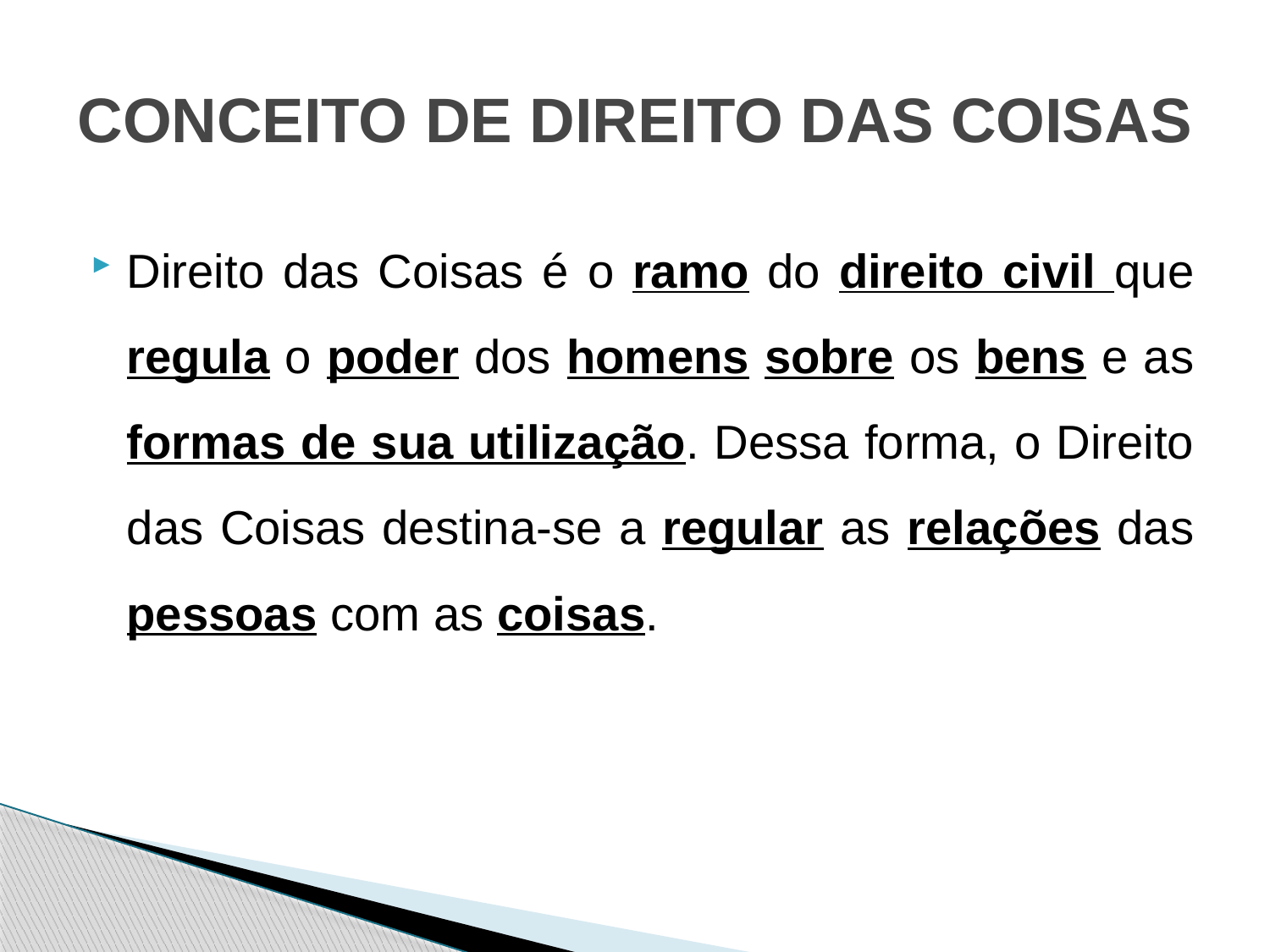

# CONCEITO DE DIREITO DAS COISAS
Direito das Coisas é o ramo do direito civil que regula o poder dos homens sobre os bens e as formas de sua utilização. Dessa forma, o Direito das Coisas destina-se a regular as relações das pessoas com as coisas.